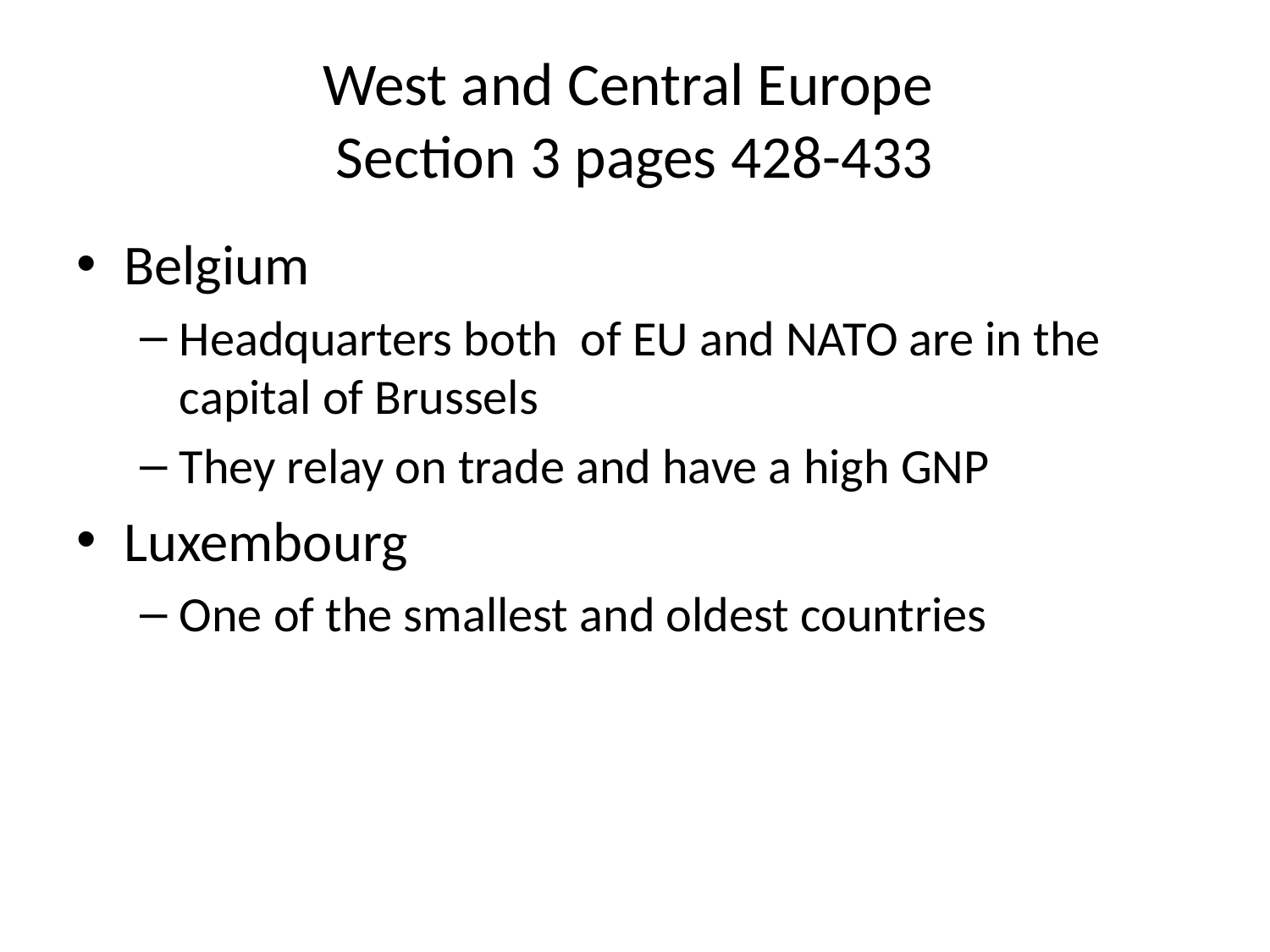

# West and Central Europe Section 3 pages 428-433
Belgium
Headquarters both  of EU and NATO are in the capital of Brussels
They relay on trade and have a high GNP
Luxembourg
One of the smallest and oldest countries